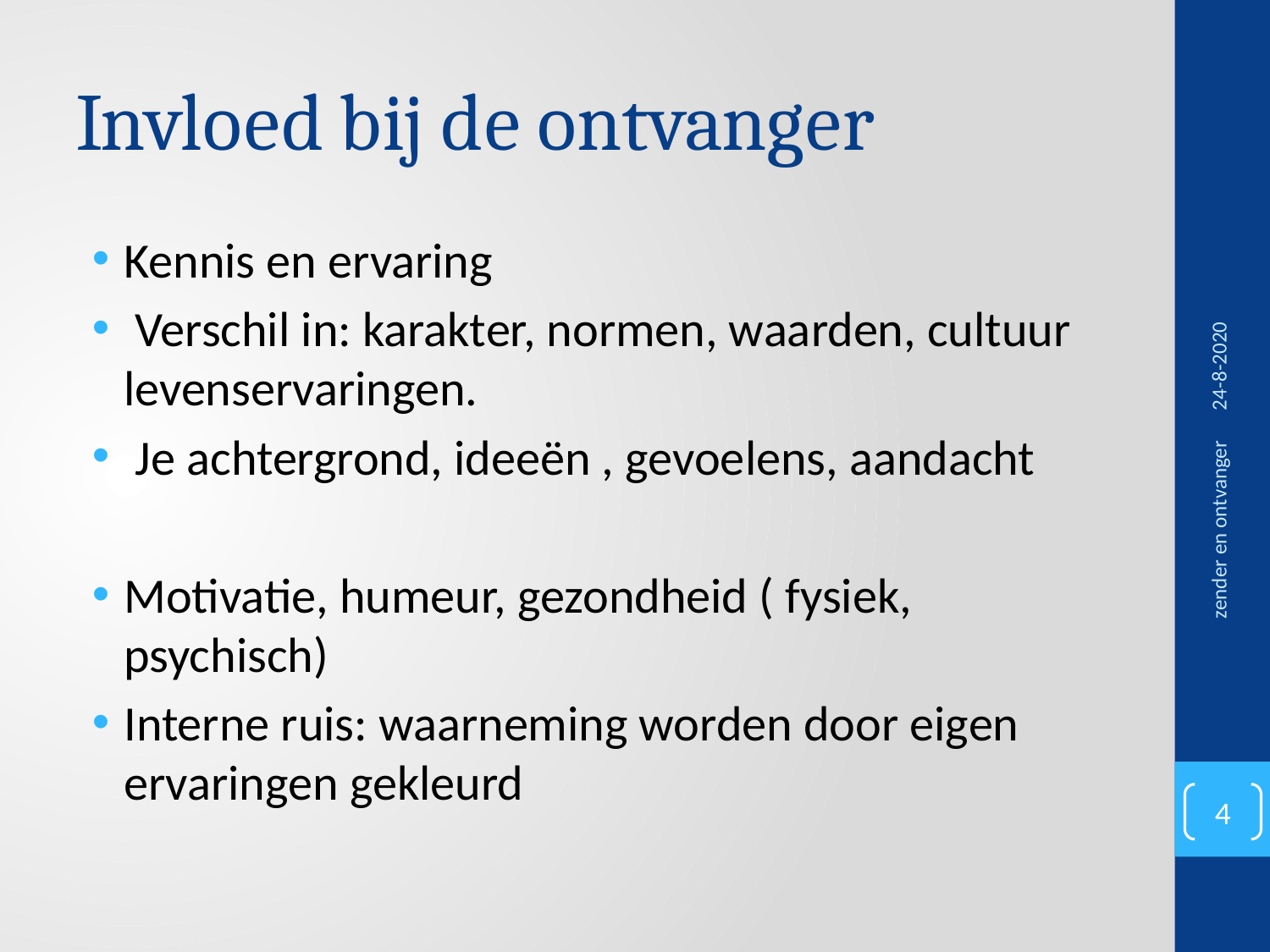

# Invloed bij de ontvanger
Kennis en ervaring
 Verschil in: karakter, normen, waarden, cultuur levenservaringen.
 Je achtergrond, ideeën , gevoelens, aandacht

Motivatie, humeur, gezondheid ( fysiek, psychisch)
Interne ruis: waarneming worden door eigen ervaringen gekleurd
24-8-2020
zender en ontvanger
4